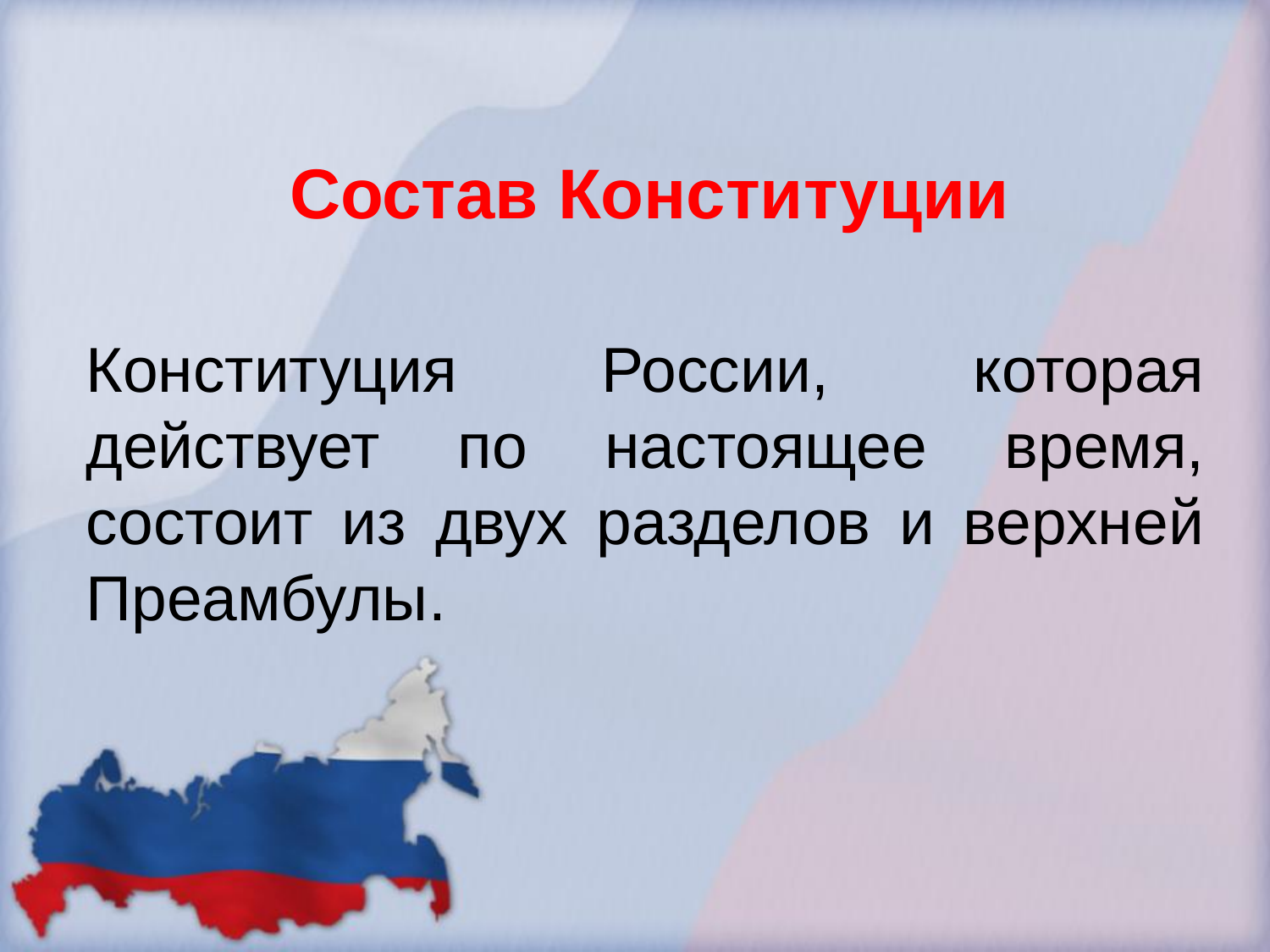

# Состав Конституции
Конституция России, которая действует по настоящее время, состоит из двух разделов и верхней Преамбулы.